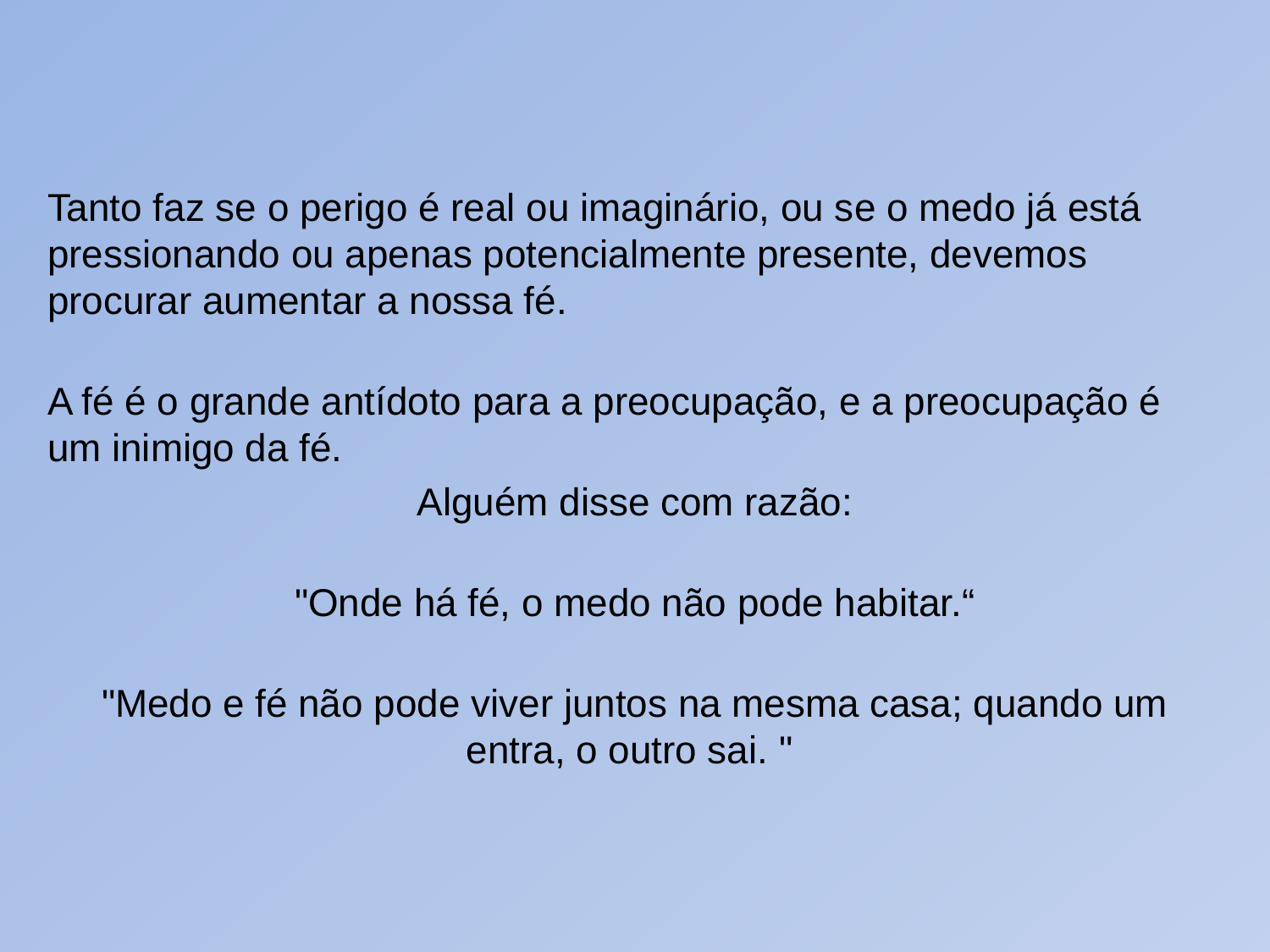

#
Tanto faz se o perigo é real ou imaginário, ou se o medo já está pressionando ou apenas potencialmente presente, devemos procurar aumentar a nossa fé.
A fé é o grande antídoto para a preocupação, e a preocupação é um inimigo da fé.
Alguém disse com razão:
"Onde há fé, o medo não pode habitar.“
"Medo e fé não pode viver juntos na mesma casa; quando um entra, o outro sai. "